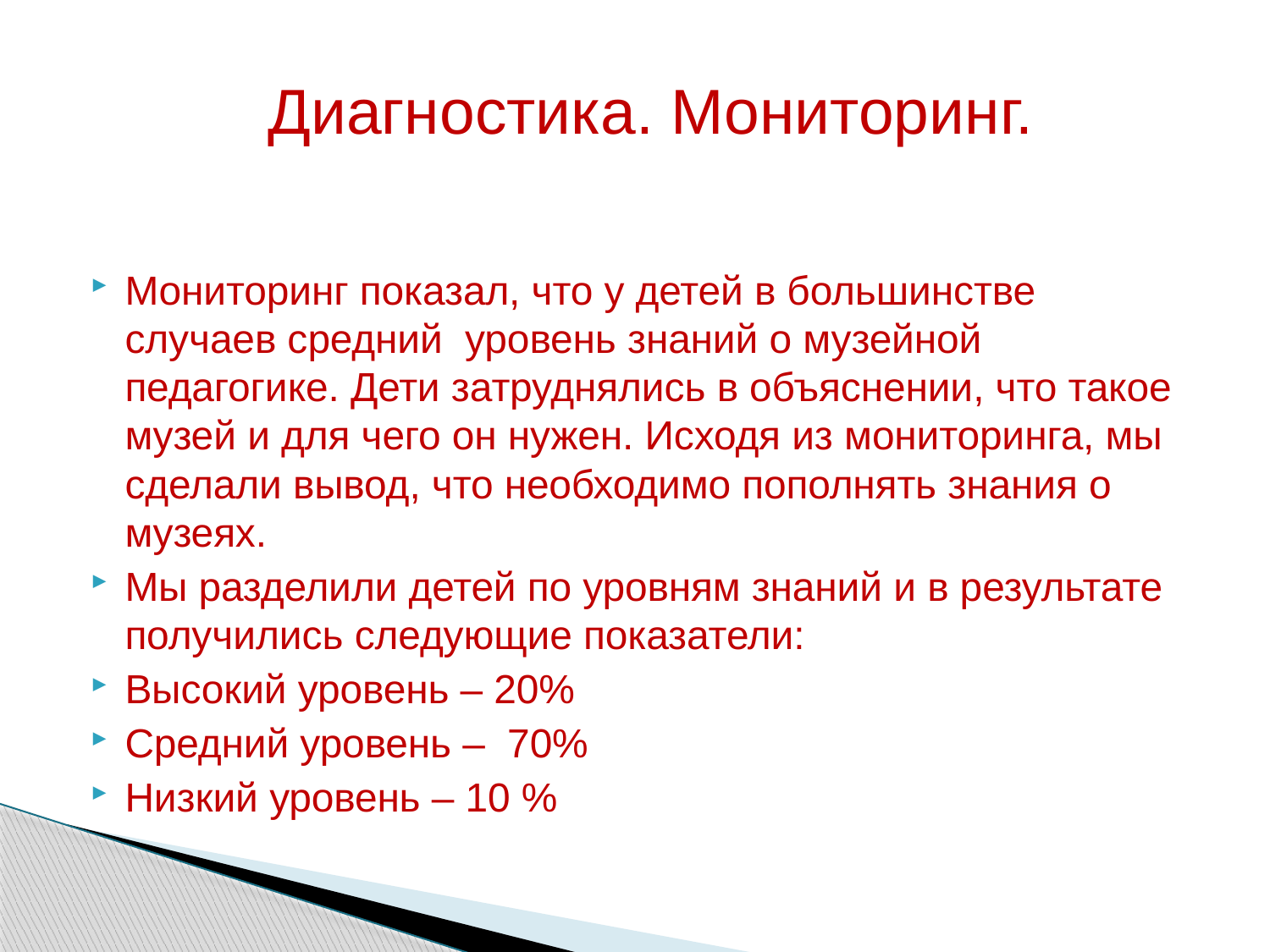

# Диагностика. Мониторинг.

Мониторинг показал, что у детей в большинстве случаев средний  уровень знаний о музейной педагогике. Дети затруднялись в объяснении, что такое музей и для чего он нужен. Исходя из мониторинга, мы сделали вывод, что необходимо пополнять знания о музеях.
Мы разделили детей по уровням знаний и в результате получились следующие показатели:
Высокий уровень – 20%
Средний уровень –  70%
Низкий уровень – 10 %